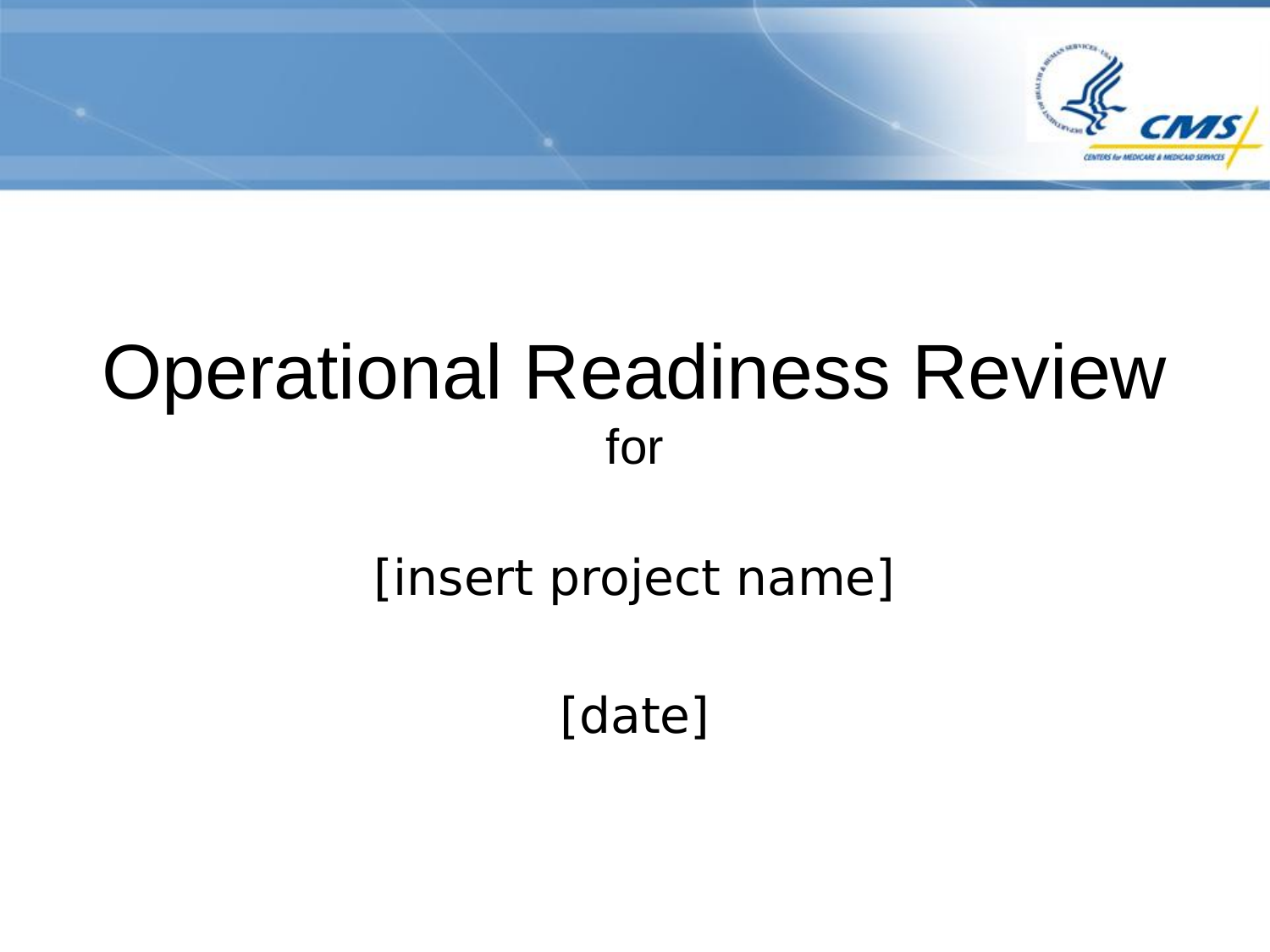

# Operational Readiness Review for
[insert project name]

[date]